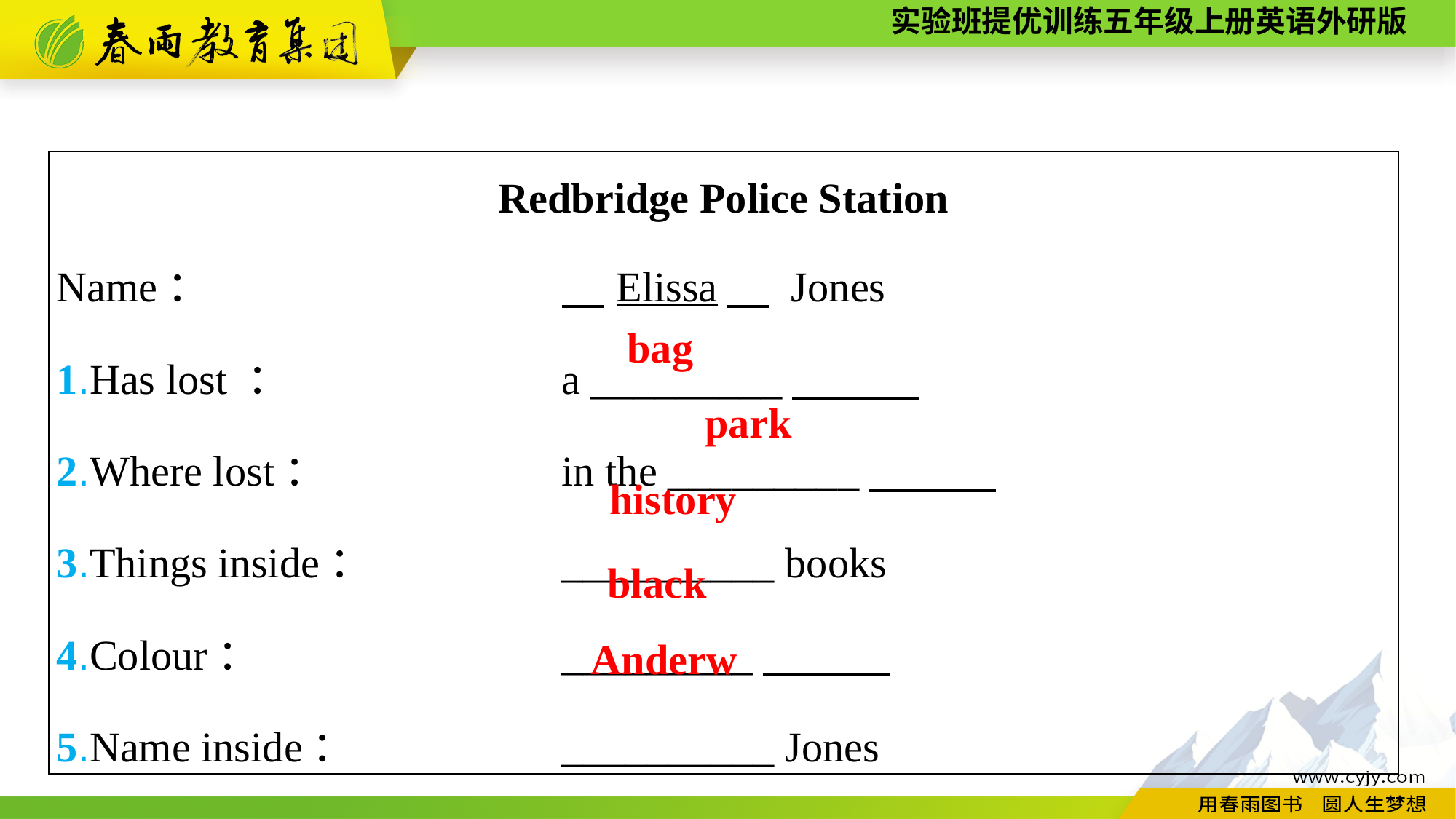

| Redbridge Police Station Name： 　Elissa　 Jones 1.Has lost ： a \_\_\_\_\_\_\_\_\_　　　 2.Where lost： in the \_\_\_\_\_\_\_\_\_　　　 3.Things inside： \_\_\_\_\_\_\_\_\_\_ books 4.Colour： \_\_\_\_\_\_\_\_\_　　　 5.Name inside： \_\_\_\_\_\_\_\_\_\_ Jones |
| --- |
bag
park
history
black
Anderw